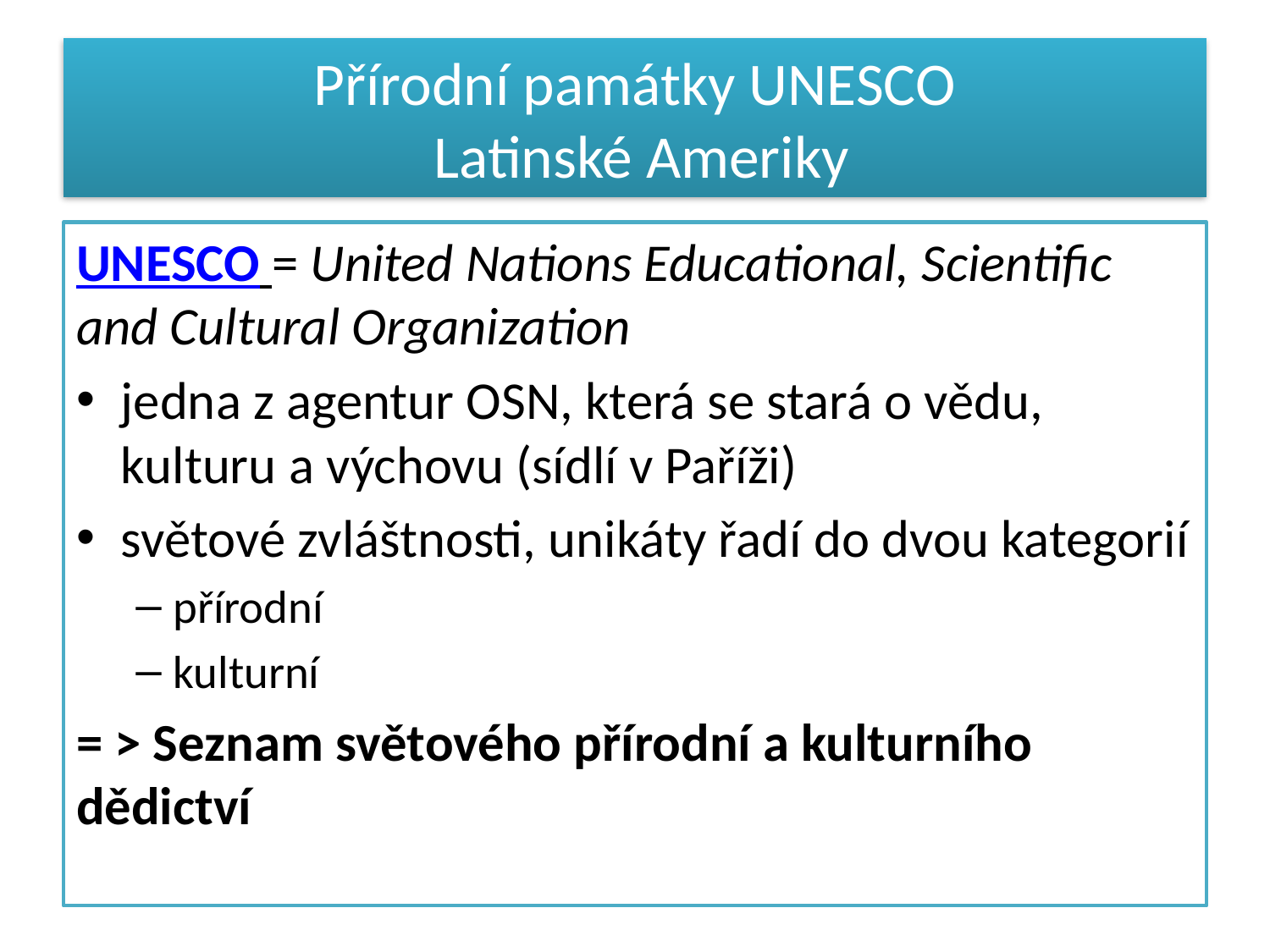

# Přírodní památky UNESCO Latinské Ameriky
UNESCO = United Nations Educational, Scientific and Cultural Organization
jedna z agentur OSN, která se stará o vědu, kulturu a výchovu (sídlí v Paříži)
světové zvláštnosti, unikáty řadí do dvou kategorií
přírodní
kulturní
= > Seznam světového přírodní a kulturního dědictví